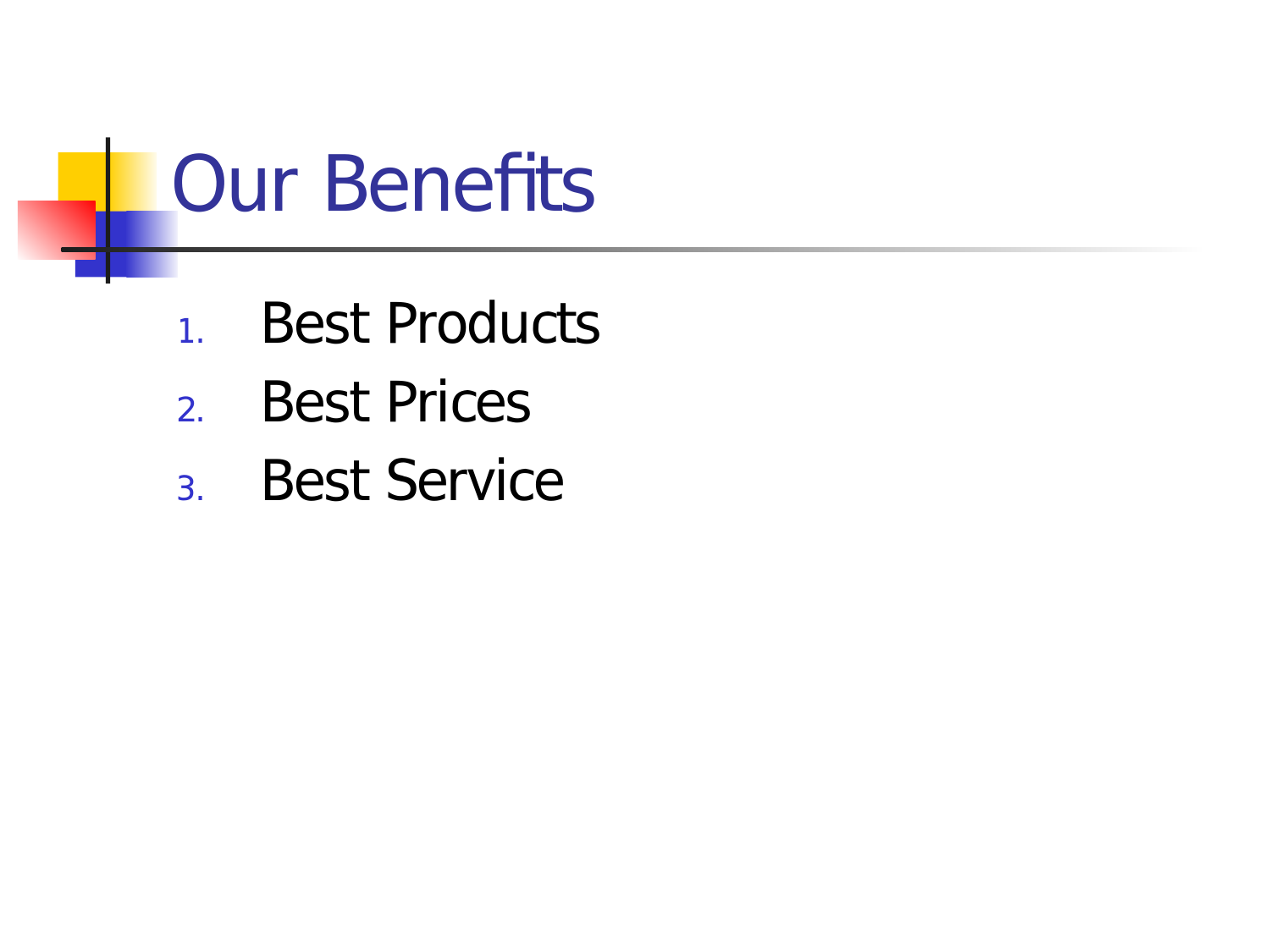

# Our Benefits
Best Products
Best Prices
Best Service